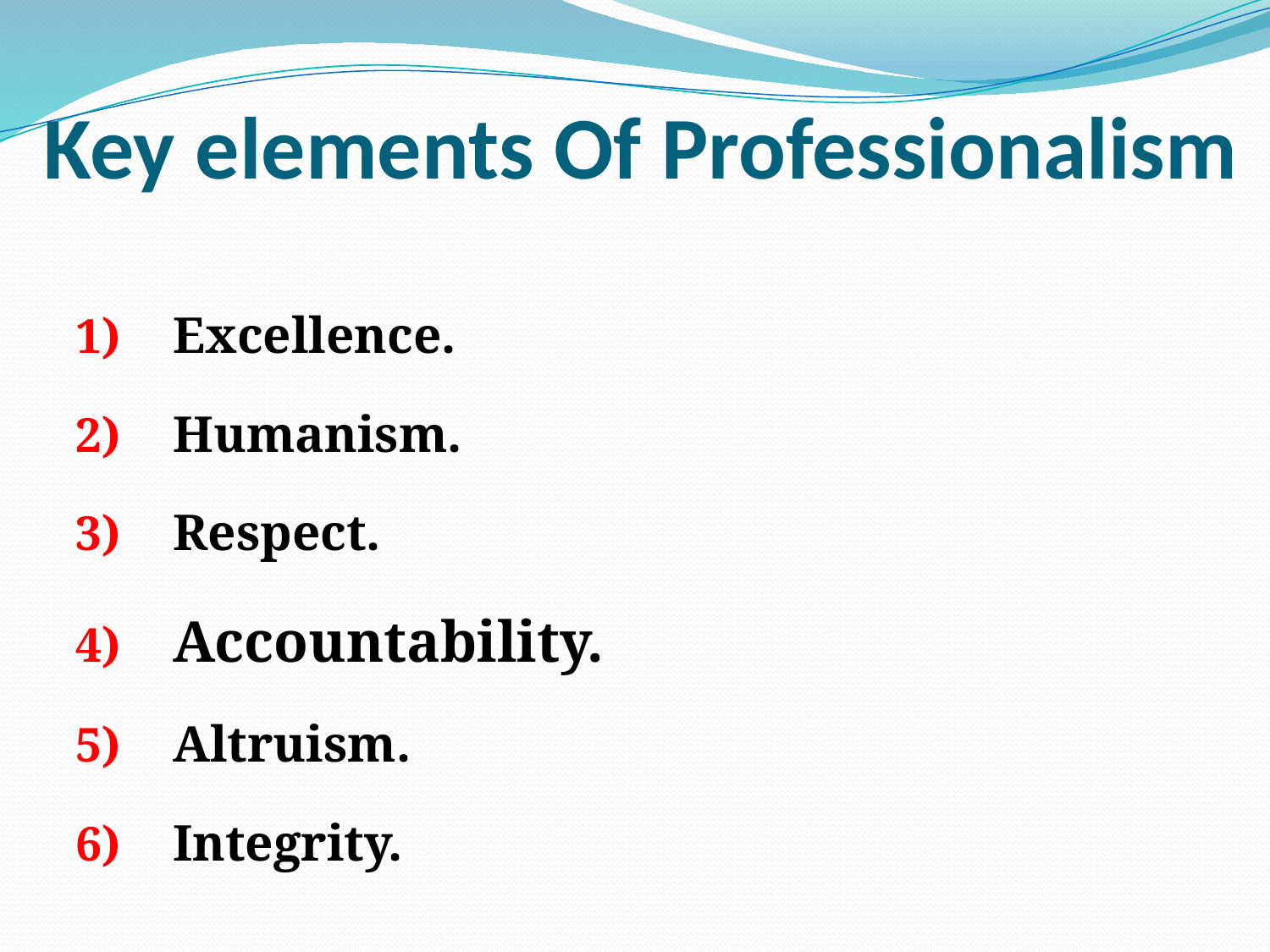

# Key elements Of Professionalism
  Excellence.
  Humanism.
  Respect.
  Accountability.
  Altruism.
  Integrity.